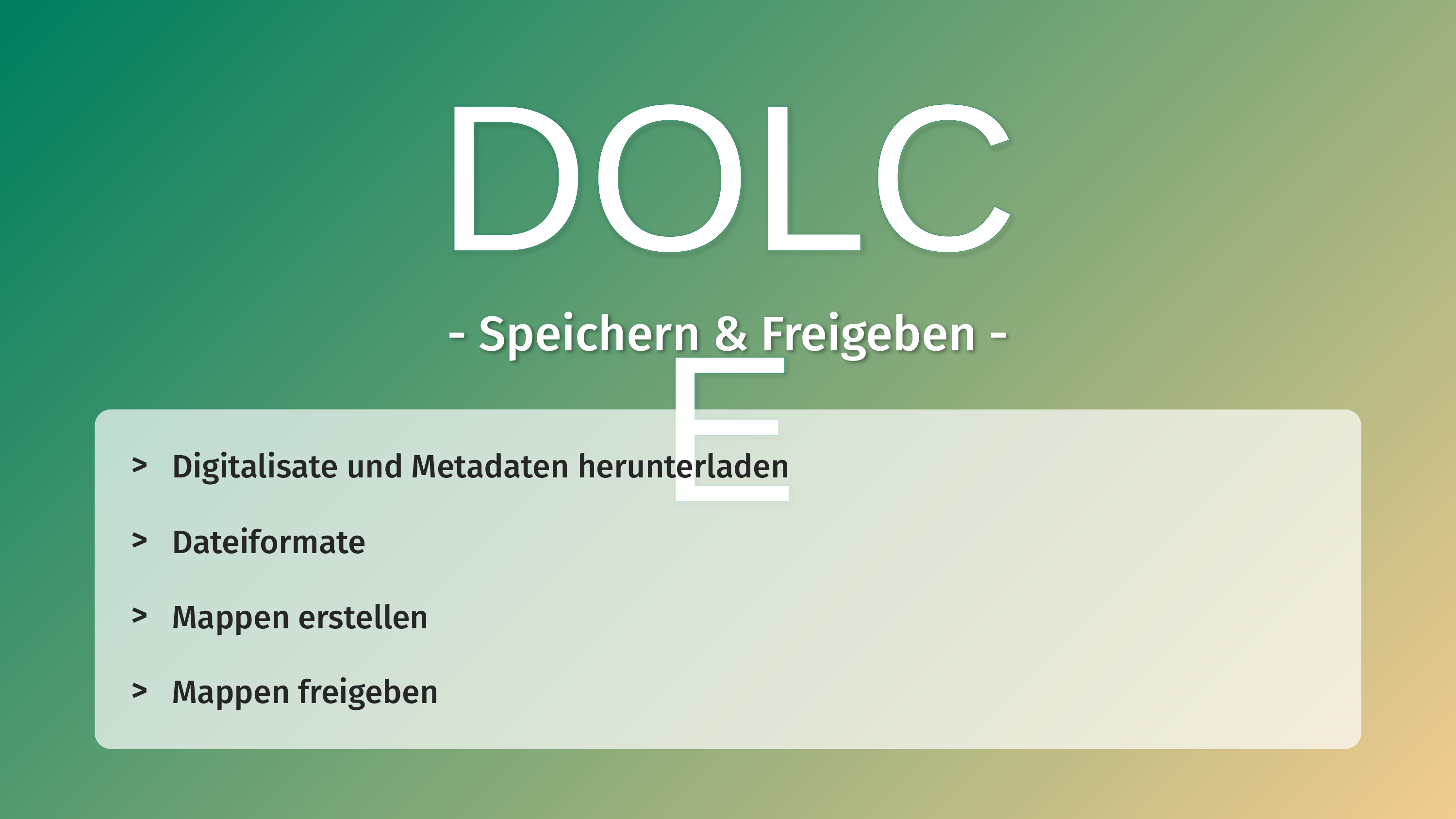

DOLCE(1)
DOLCE
- Speichern & Freigeben -

Digitalisate und Metadaten herunterladen
Dateiformate
Mappen erstellen
Mappen freigeben